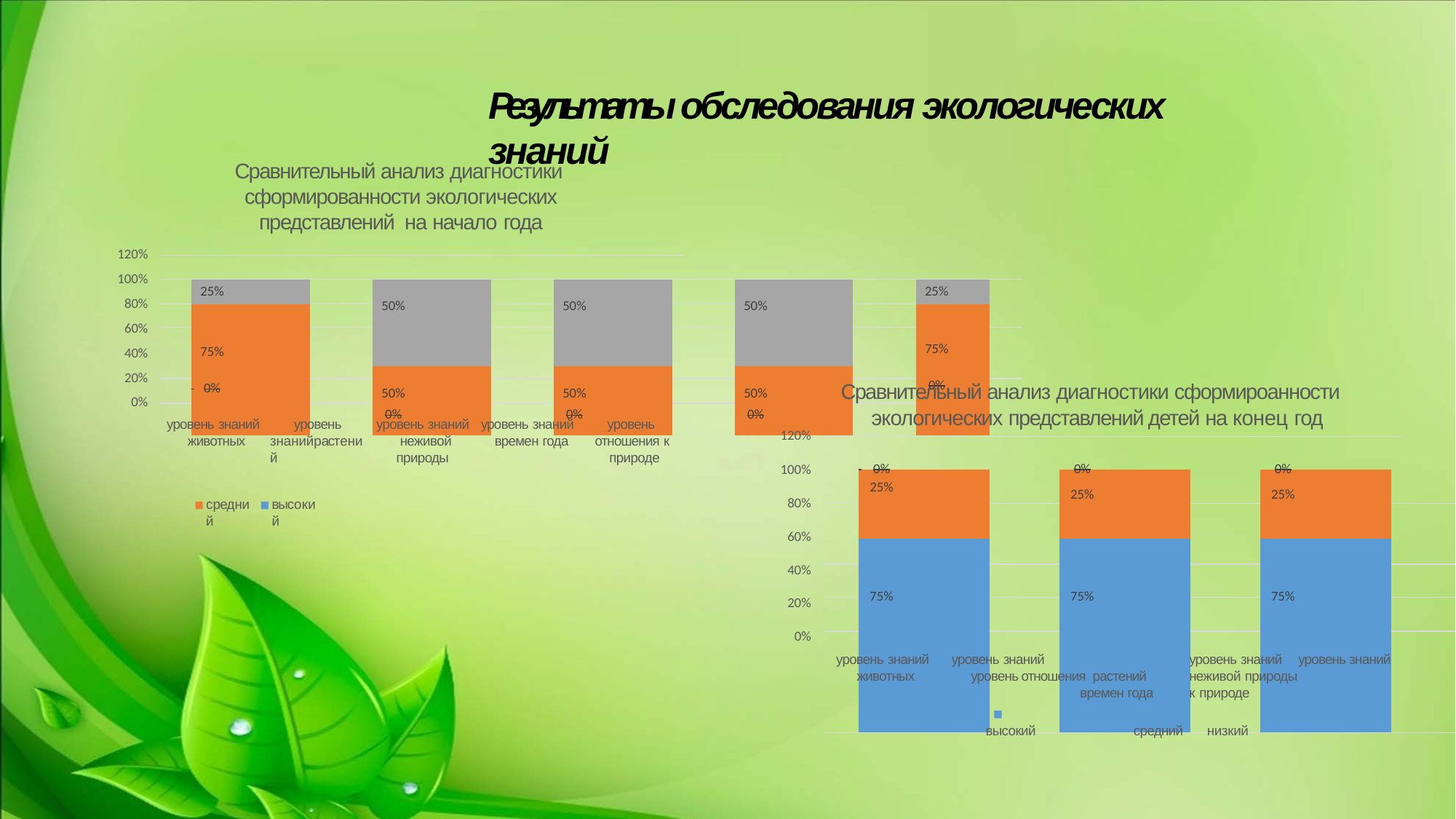

# Результаты обследования экологических знаний
Сравнительный анализ диагностики  сформированности экологических представлений  на начало года
120%
100%
80%
60%
40%
20%
0%

|  | 25% |  | 50% |  | 50% |  | 50% |  | 25% |  |
| --- | --- | --- | --- | --- | --- | --- | --- | --- | --- | --- |
|  | 75% 0% |  |  |  |  |  |  |  | 75% 0% |  |
|  |  |  |  |  |  |  |  |  |  |  |
|  |  |  | 50% 0% |  | 50% 0% |  | 50% 0% |  |  |  |
|  |  |  |  |  |  |  |  |  |  |  |
|  |  |  |  |  |  |  |  |  |  |  |
Сравнительный анализ диагностики сформироанности  экологических представлений детей на конец год
уровень знаний  животных
уровень  знанийрастений
уровень знаний  неживой  природы
уровень знаний  времен года
уровень  отношения к  природе
120%

100%
|  | 0% 25% |  | 0% 25% |  | 0% 25% |  | 0% 25% |  | 0% 100% |  |
| --- | --- | --- | --- | --- | --- | --- | --- | --- | --- | --- |
|  |  |  |  |  |  |  |  |  |  |  |
|  | 75% |  | 75% |  | 75% |  | 75% |  |  |  |
|  |  |  |  |  |  |  |  |  |  |  |
|  |  |  |  |  |  |  |  |  |  |  |
|  |  |  |  |  |  |  |  |  |  |  |
80%
средний
высокий

60%

40%

20%

0%
уровень знаний  животных
уровень знаний		уровень знаний	уровень знаний уровень отношения  растений	неживой природы		времен года	к природе

высокий	средний	низкий